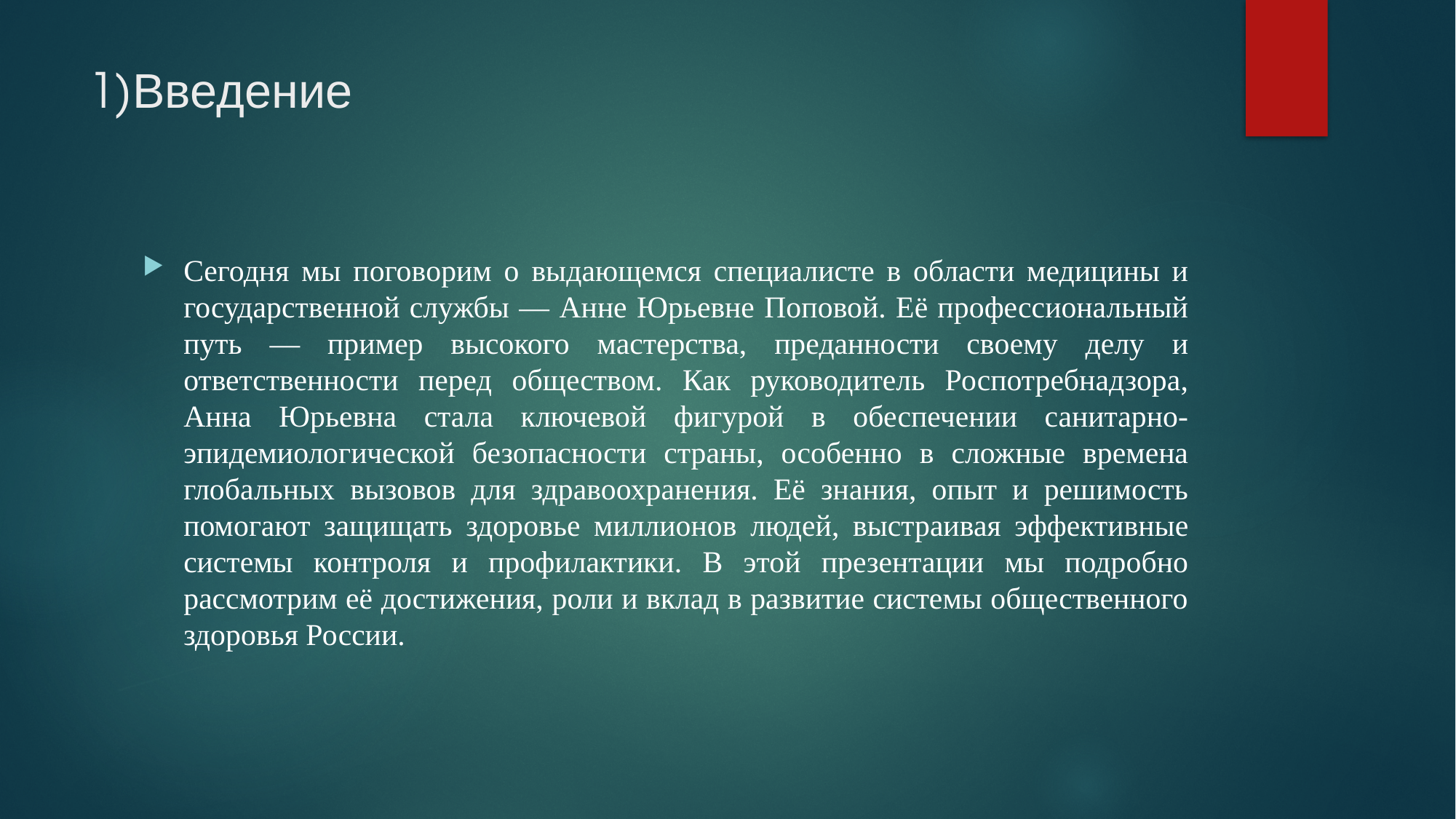

# 1)Введение
Сегодня мы поговорим о выдающемся специалисте в области медицины и государственной службы — Анне Юрьевне Поповой. Её профессиональный путь — пример высокого мастерства, преданности своему делу и ответственности перед обществом. Как руководитель Роспотребнадзора, Анна Юрьевна стала ключевой фигурой в обеспечении санитарно-эпидемиологической безопасности страны, особенно в сложные времена глобальных вызовов для здравоохранения. Её знания, опыт и решимость помогают защищать здоровье миллионов людей, выстраивая эффективные системы контроля и профилактики. В этой презентации мы подробно рассмотрим её достижения, роли и вклад в развитие системы общественного здоровья России.